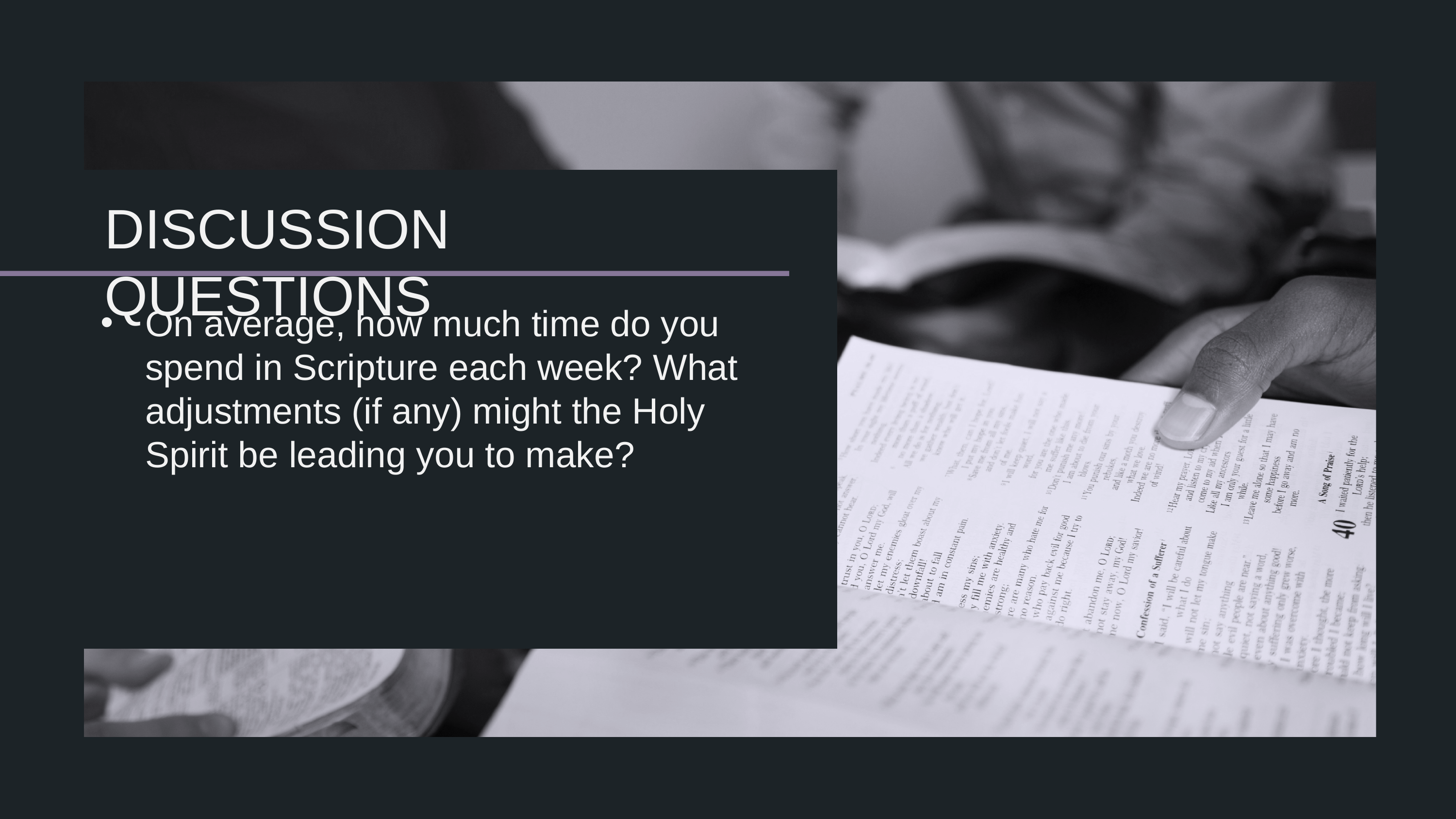

On average, how much time do you spend in Scripture each week? What adjustments (if any) might the Holy Spirit be leading you to make?